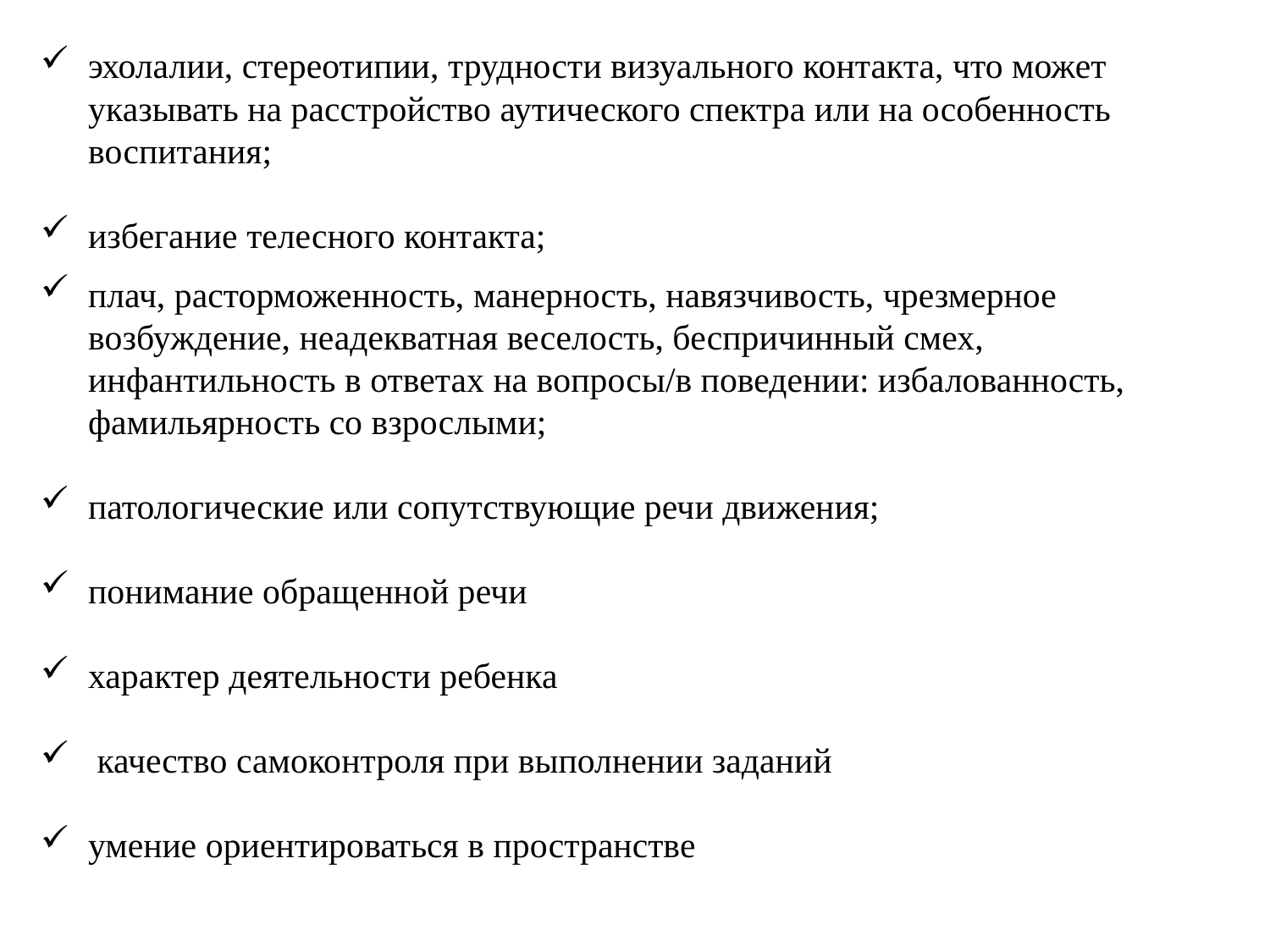

эхолалии, стереотипии, трудности визуального контакта, что может указывать на расстройство аутического спектра или на особенность воспитания;

избегание телесного контакта;

плач, расторможенность, манерность, навязчивость, чрезмерное возбуждение, неадекватная веселость, беспричинный смех, инфантильность в ответах на вопросы/в поведении: избалованность, фамильярность со взрослыми;

патологические или сопутствующие речи движения;

понимание обращенной речи

характер деятельности ребенка

 качество самоконтроля при выполнении заданий

умение ориентироваться в пространстве